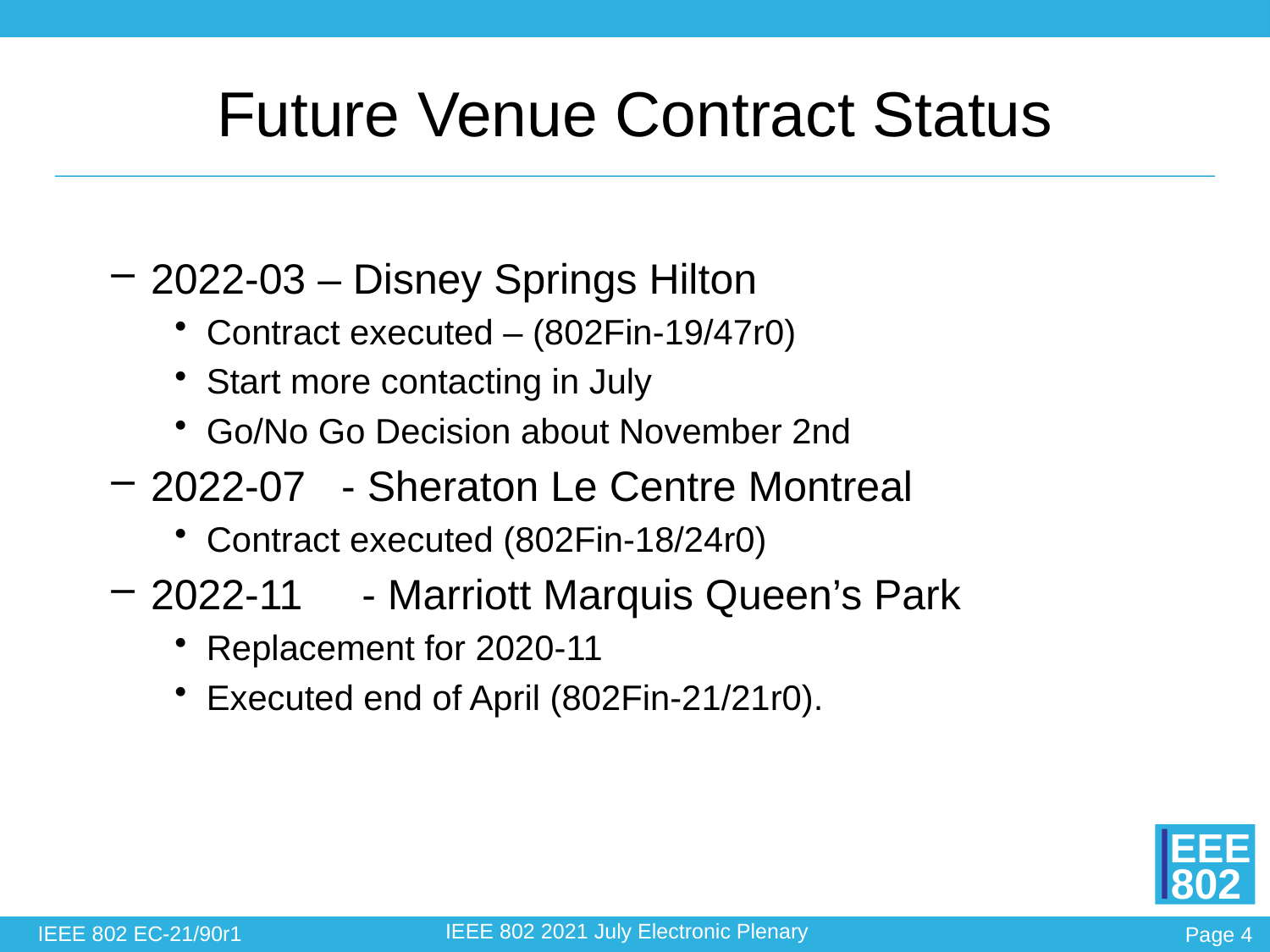

# Future Venue Contract Status

2022-03 – Disney Springs Hilton
Contract executed – (802Fin-19/47r0)
Start more contacting in July
Go/No Go Decision about November 2nd
2022-07   - Sheraton Le Centre Montreal
Contract executed (802Fin-18/24r0)
2022-11     - Marriott Marquis Queen’s Park
Replacement for 2020-11
Executed end of April (802Fin-21/21r0).
IEEE 802 EC-21/90r1